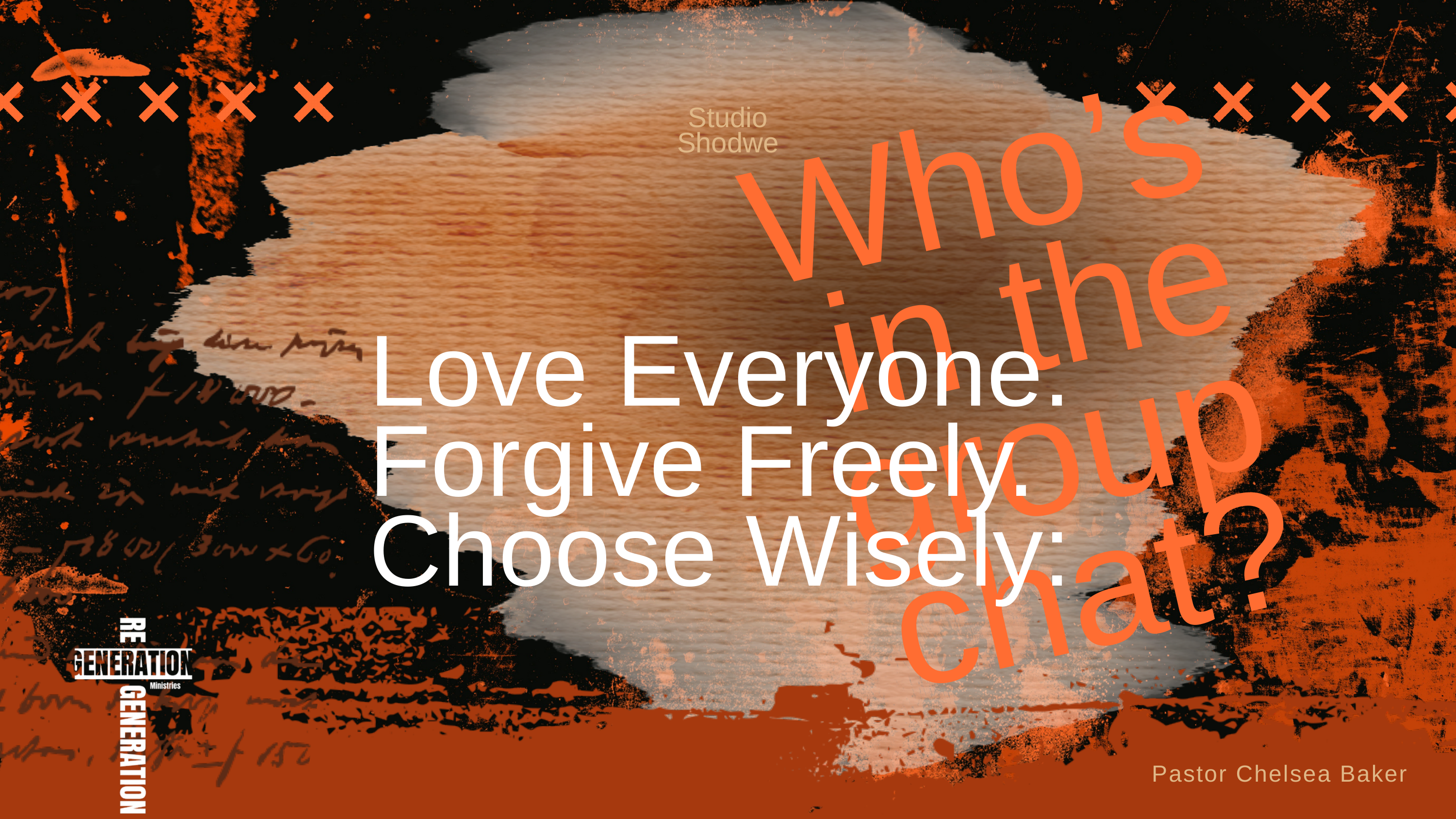

Studio Shodwe
Who’s in the group chat?

Love Everyone.
Forgive Freely.
Choose Wisely:

Pastor Chelsea Baker